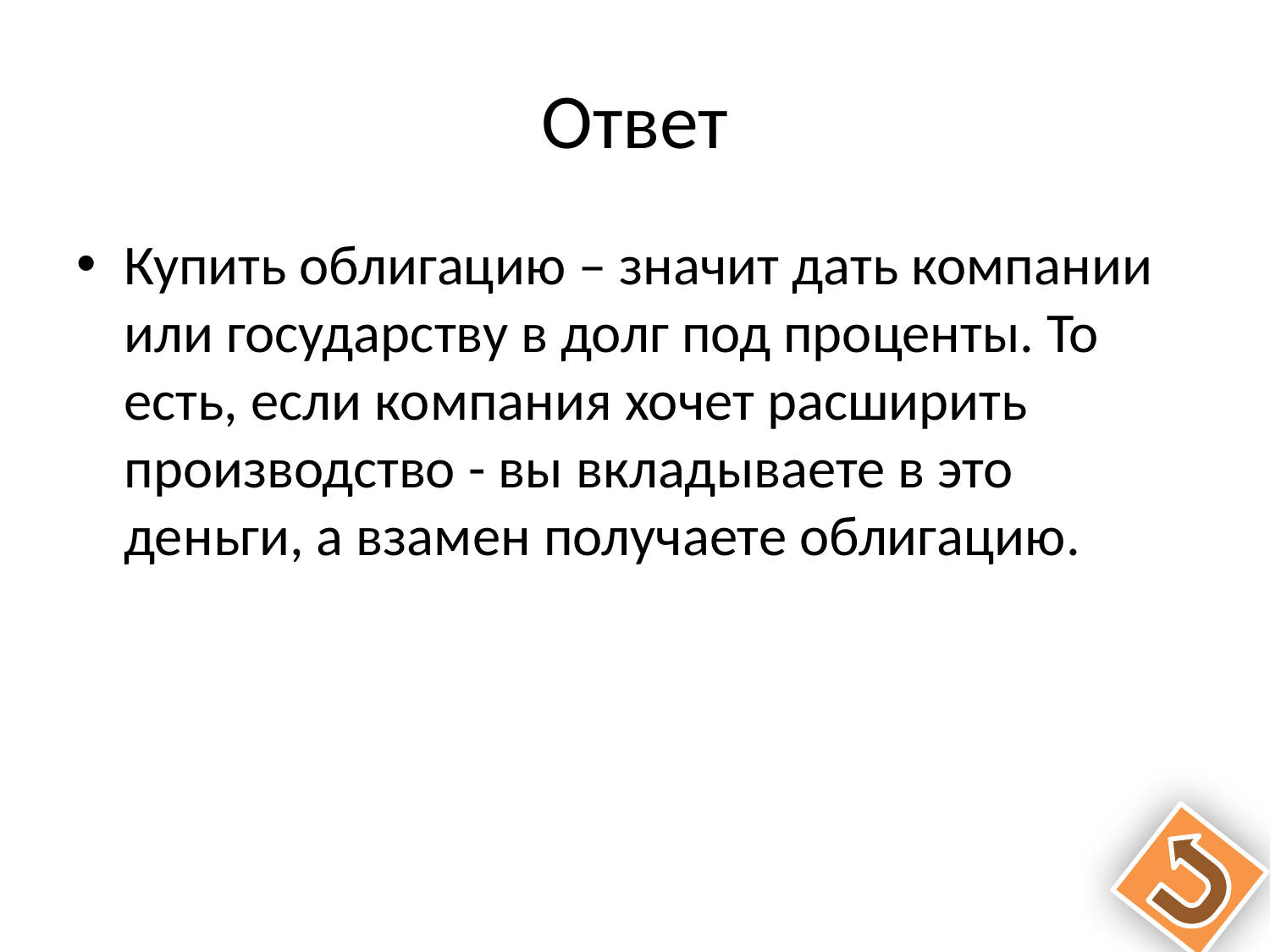

# Ответ
Купить облигацию – значит дать компании или государству в долг под проценты. То есть, если компания хочет расширить производство - вы вкладываете в это деньги, а взамен получаете облигацию.